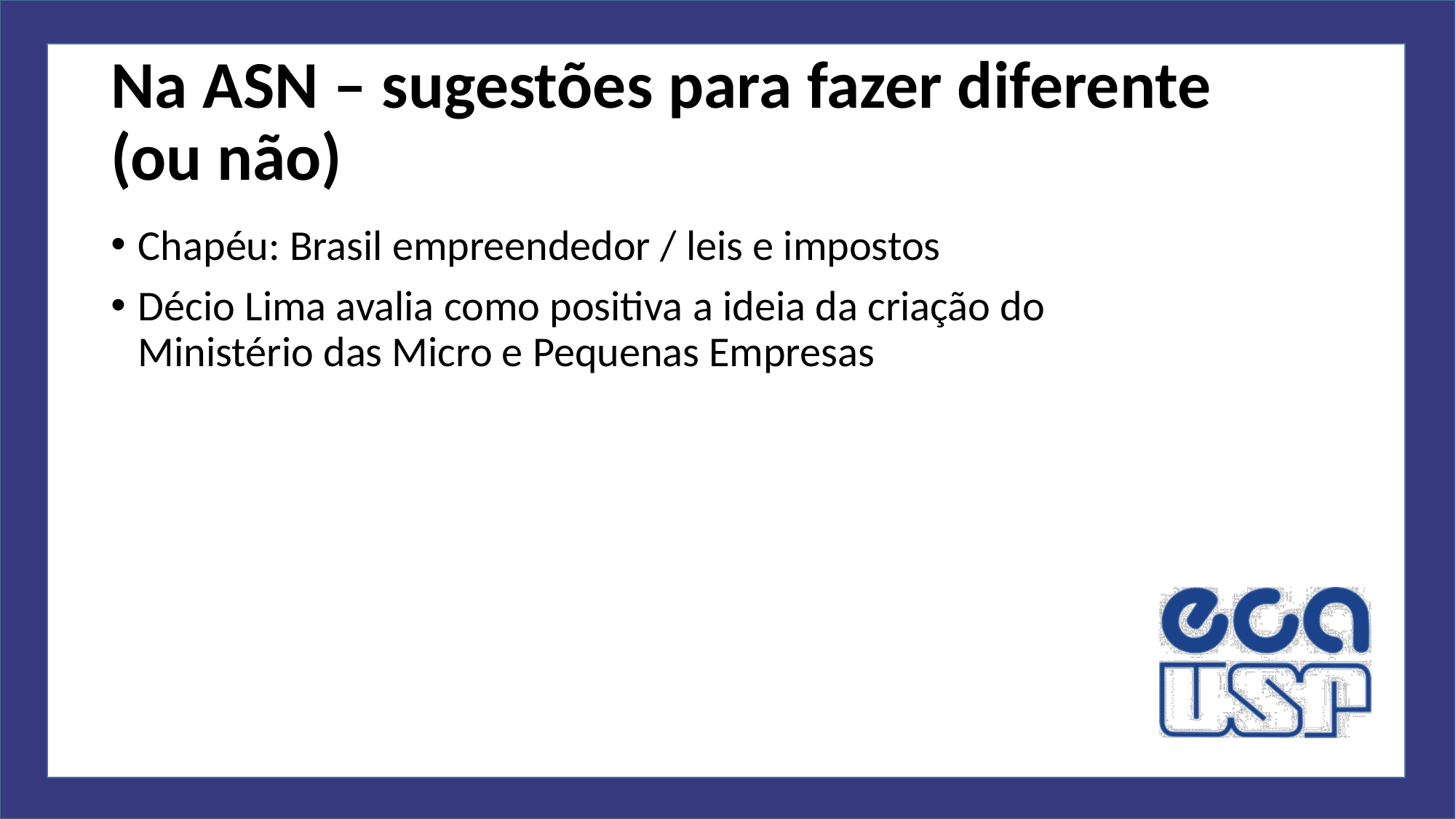

# Na ASN – sugestões para fazer diferente (ou não)
Chapéu: Brasil empreendedor / leis e impostos
Décio Lima avalia como positiva a ideia da criação do Ministério das Micro e Pequenas Empresas